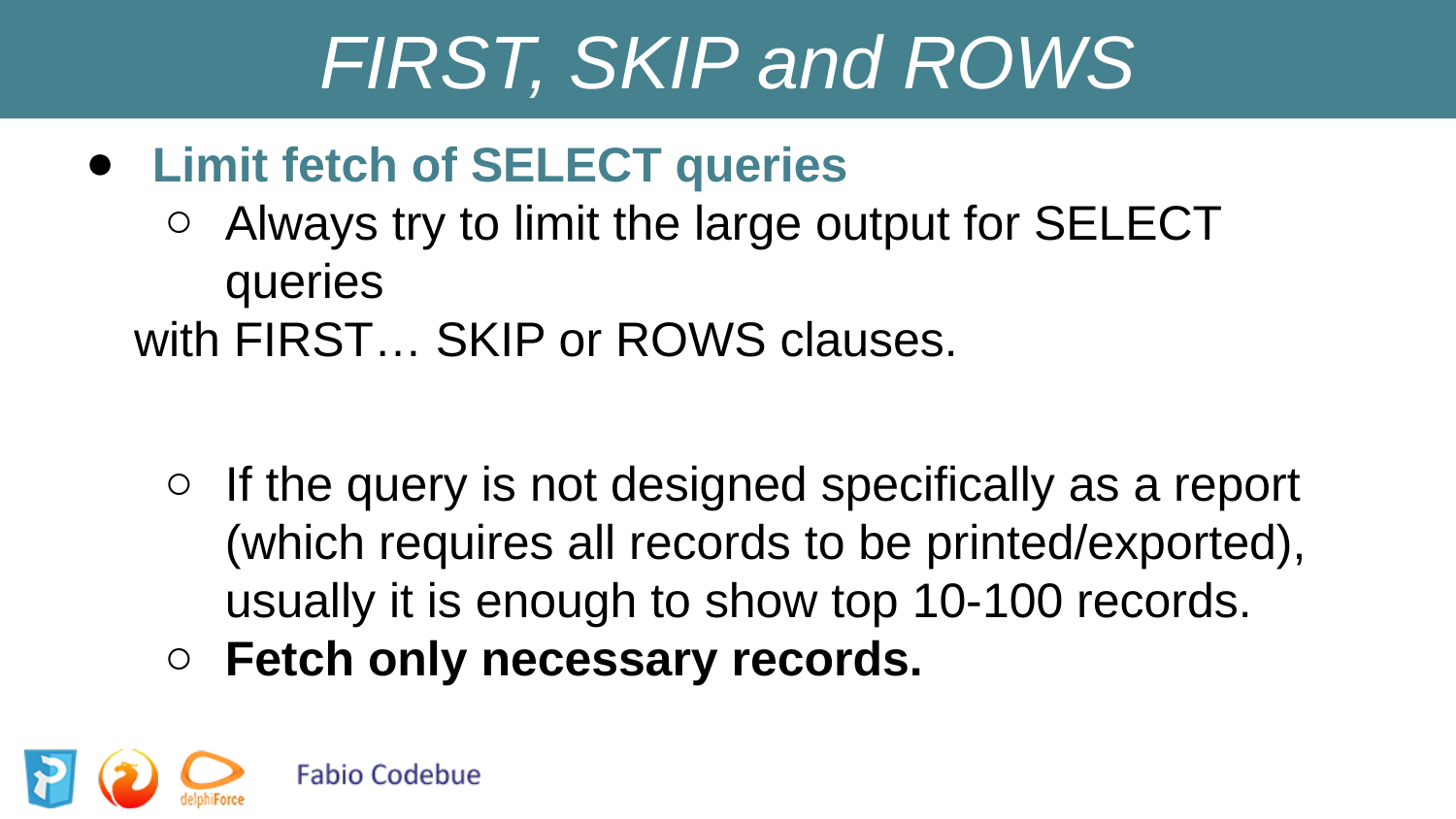

FIRST, SKIP and ROWS
Limit fetch of SELECT queries
Always try to limit the large output for SELECT queries
with FIRST… SKIP or ROWS clauses.

If the query is not designed specifically as a report (which requires all records to be printed/exported), usually it is enough to show top 10-100 records.
Fetch only necessary records.